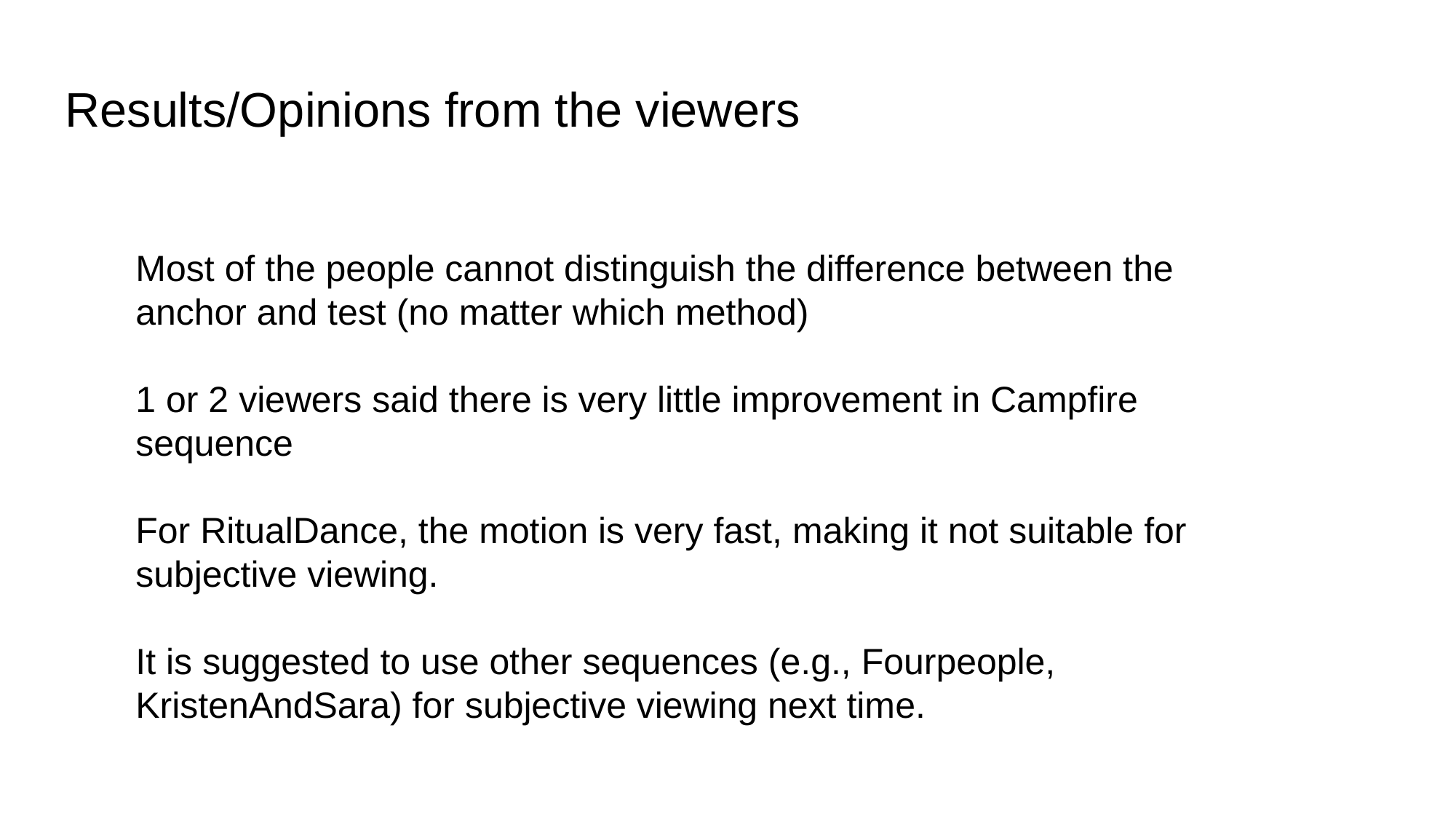

Results/Opinions from the viewers
Most of the people cannot distinguish the difference between the anchor and test (no matter which method)

1 or 2 viewers said there is very little improvement in Campfire sequence

For RitualDance, the motion is very fast, making it not suitable for subjective viewing.

It is suggested to use other sequences (e.g., Fourpeople, KristenAndSara) for subjective viewing next time.